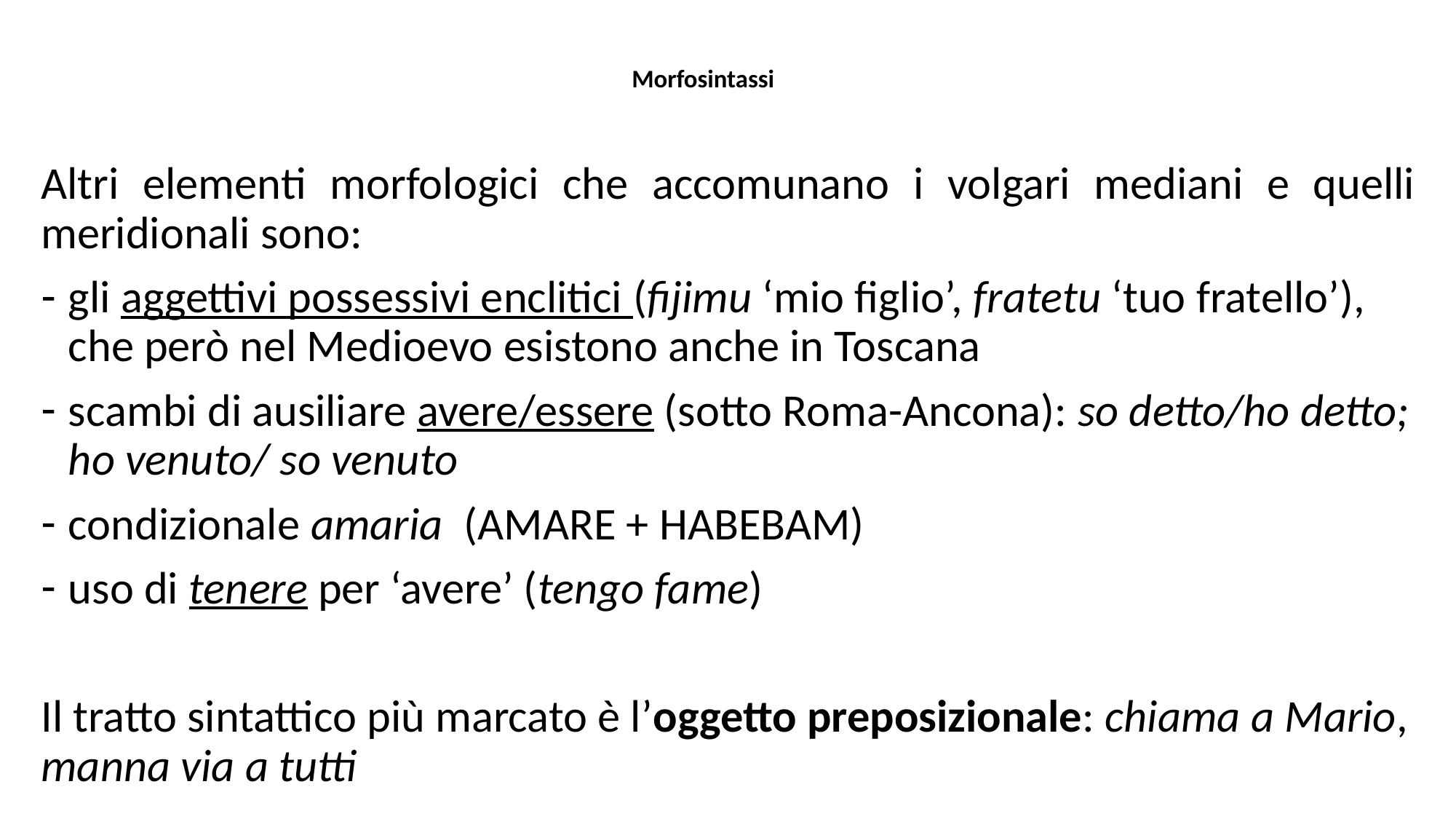

# Morfosintassi
Altri elementi morfologici che accomunano i volgari mediani e quelli meridionali sono:
gli aggettivi possessivi enclitici (fijimu ‘mio figlio’, fratetu ‘tuo fratello’), che però nel Medioevo esistono anche in Toscana
scambi di ausiliare avere/essere (sotto Roma-Ancona): so detto/ho detto; ho venuto/ so venuto
condizionale amaria  (AMARE + HABEBAM)
uso di tenere per ‘avere’ (tengo fame)

Il tratto sintattico più marcato è l’oggetto preposizionale: chiama a Mario, manna via a tutti